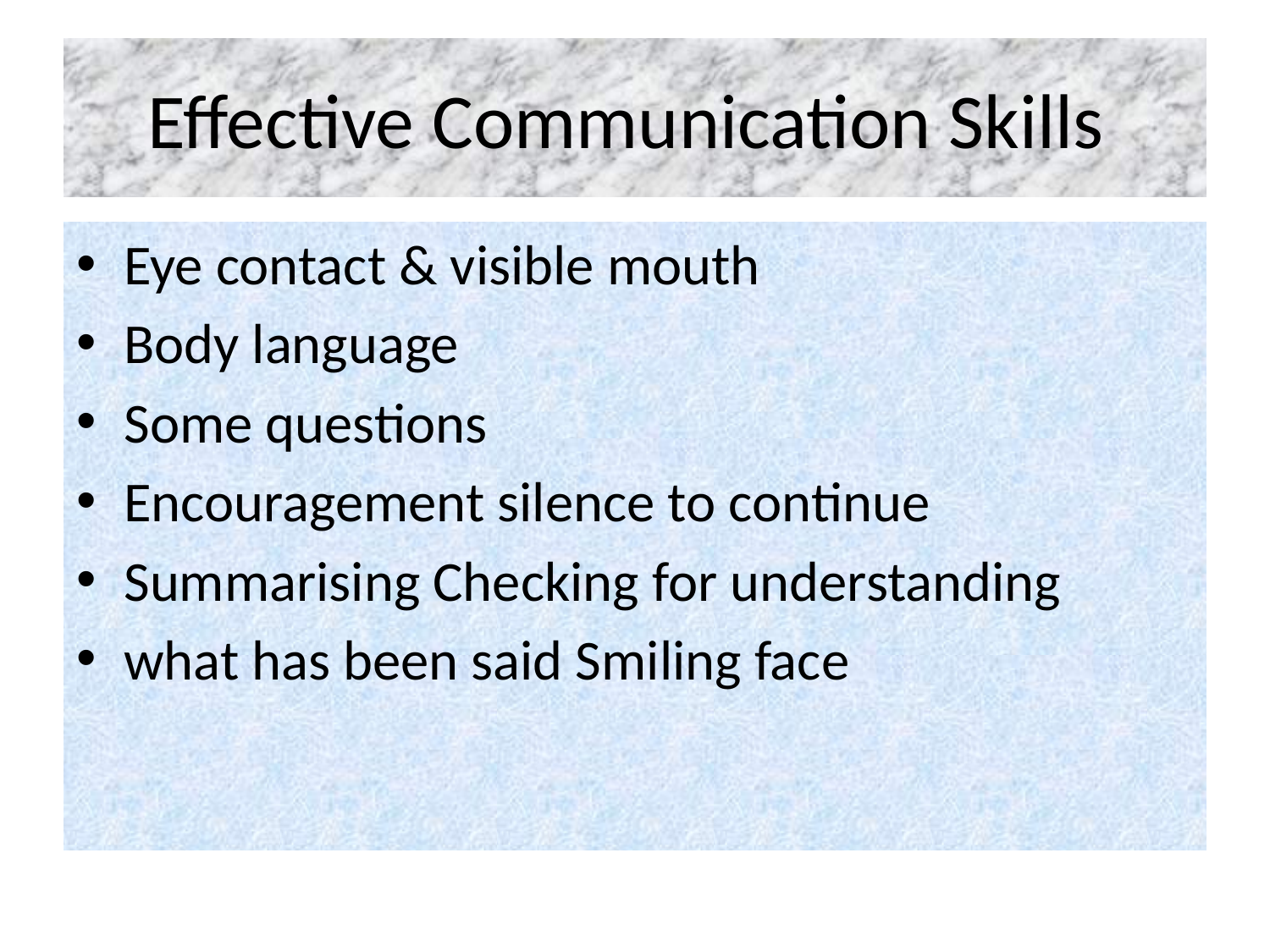

# Effective Communication Skills
Eye contact & visible mouth
Body language
Some questions
Encouragement silence to continue
Summarising Checking for understanding
what has been said Smiling face